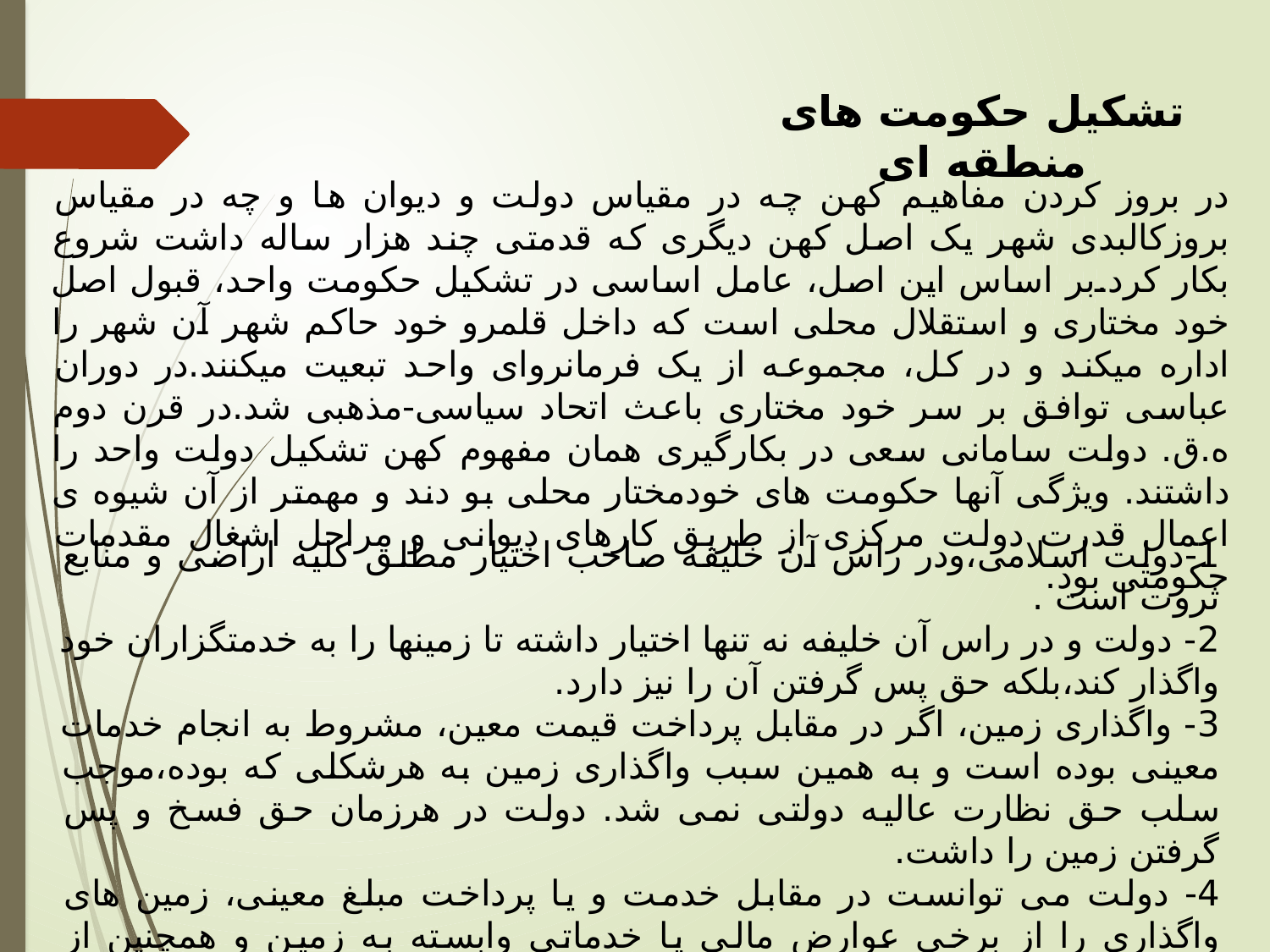

تشکیل حکومت های منطقه ای
در بروز کردن مفاهیم کهن چه در مقیاس دولت و دیوان ها و چه در مقیاس بروزکالبدی شهر یک اصل کهن دیگری که قدمتی چند هزار ساله داشت شروع بکار کرد.بر اساس این اصل، عامل اساسی در تشکیل حکومت واحد، قبول اصل خود مختاری و استقلال محلی است که داخل قلمرو خود حاکم شهر آن شهر را اداره میکند و در کل، مجموعه از یک فرمانروای واحد تبعیت میکنند.در دوران عباسی توافق بر سر خود مختاری باعث اتحاد سیاسی-مذهبی شد.در قرن دوم ه.ق. دولت سامانی سعی در بکارگیری همان مفهوم کهن تشکیل دولت واحد را داشتند. ویژگی آنها حکومت های خودمختار محلی بو دند و مهمتر از آن شیوه ی اعمال قدرت دولت مرکزی از طریق کارهای دیوانی و مراحل اشغال مقدمات حکومتی بود.
1-دولت اسلامی،ودر راس آن خلیفه صاحب اختیار مطلق کلیه اراضی و منابع ثروت است .
2- دولت و در راس آن خلیفه نه تنها اختیار داشته تا زمینها را به خدمتگزاران خود واگذار کند،بلکه حق پس گرفتن آن را نیز دارد.
3- واگذاری زمین، اگر در مقابل پرداخت قیمت معین، مشروط به انجام خدمات معینی بوده است و به همین سبب واگذاری زمین به هرشکلی که بوده،موجب سلب حق نظارت عالیه دولتی نمی شد. دولت در هرزمان حق فسخ و پس گرفتن زمین را داشت.
4- دولت می توانست در مقابل خدمت و یا پرداخت مبلغ معینی، زمین های واگذاری را از برخی عوارض مالی یا خدماتی وابسته به زمین و همچنین از مالیات یا خراجی که برای زمینهای مزبور مقرر بوده معاف دارد. (حبیبی، 1392 : 57)